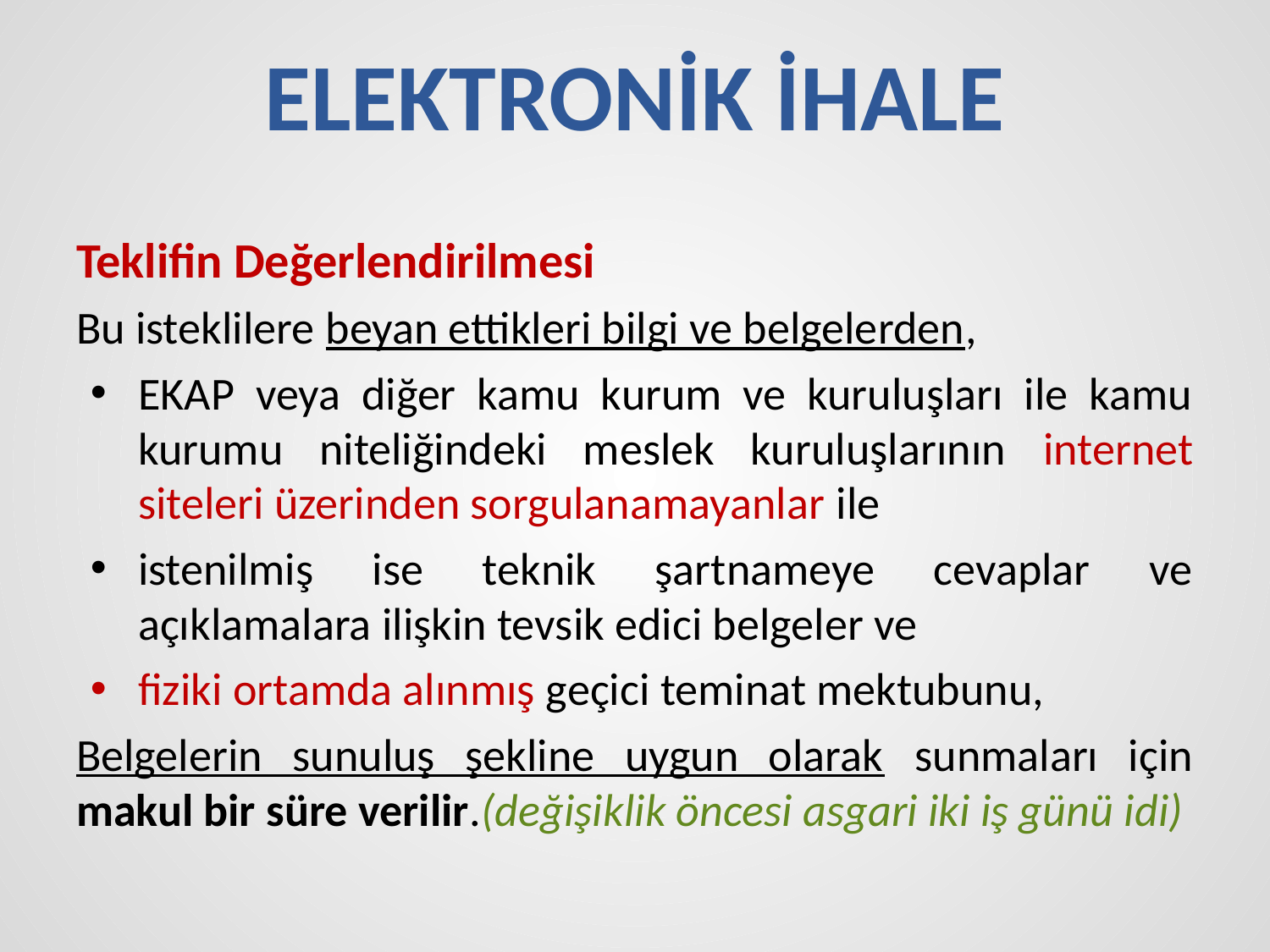

# ELEKTRONİK İHALE
Teklifin Değerlendirilmesi
Bu isteklilere beyan ettikleri bilgi ve belgelerden,
EKAP veya diğer kamu kurum ve kuruluşları ile kamu kurumu niteliğindeki meslek kuruluşlarının internet siteleri üzerinden sorgulanamayanlar ile
istenilmiş ise teknik şartnameye cevaplar ve açıklamalara ilişkin tevsik edici belgeler ve
fiziki ortamda alınmış geçici teminat mektubunu,
Belgelerin sunuluş şekline uygun olarak sunmaları için makul bir süre verilir.(değişiklik öncesi asgari iki iş günü idi)